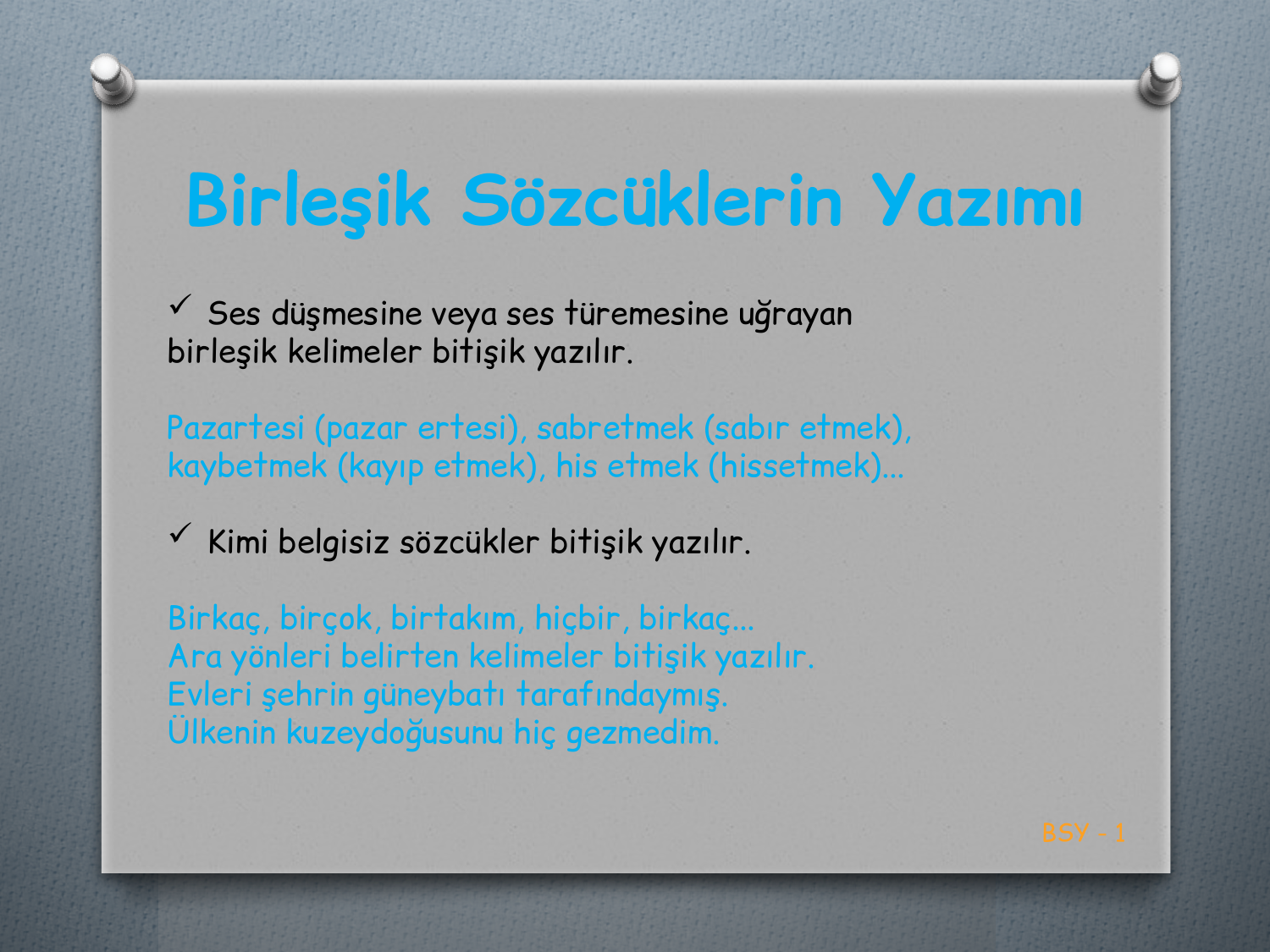

# Birleşik Sözcüklerin Yazımı
Ses düşmesine veya ses türemesine uğrayan
birleşik kelimeler bitişik yazılır.

Pazartesi (pazar ertesi), sabretmek (sabır etmek),
kaybetmek (kayıp etmek), his etmek (hissetmek)...

Kimi belgisiz sözcükler bitişik yazılır.

Birkaç, birçok, birtakım, hiçbir, birkaç...
Ara yönleri belirten kelimeler bitişik yazılır.
Evleri şehrin güneybatı tarafındaymış.
Ülkenin kuzeydoğusunu hiç gezmedim.
BSY - 1